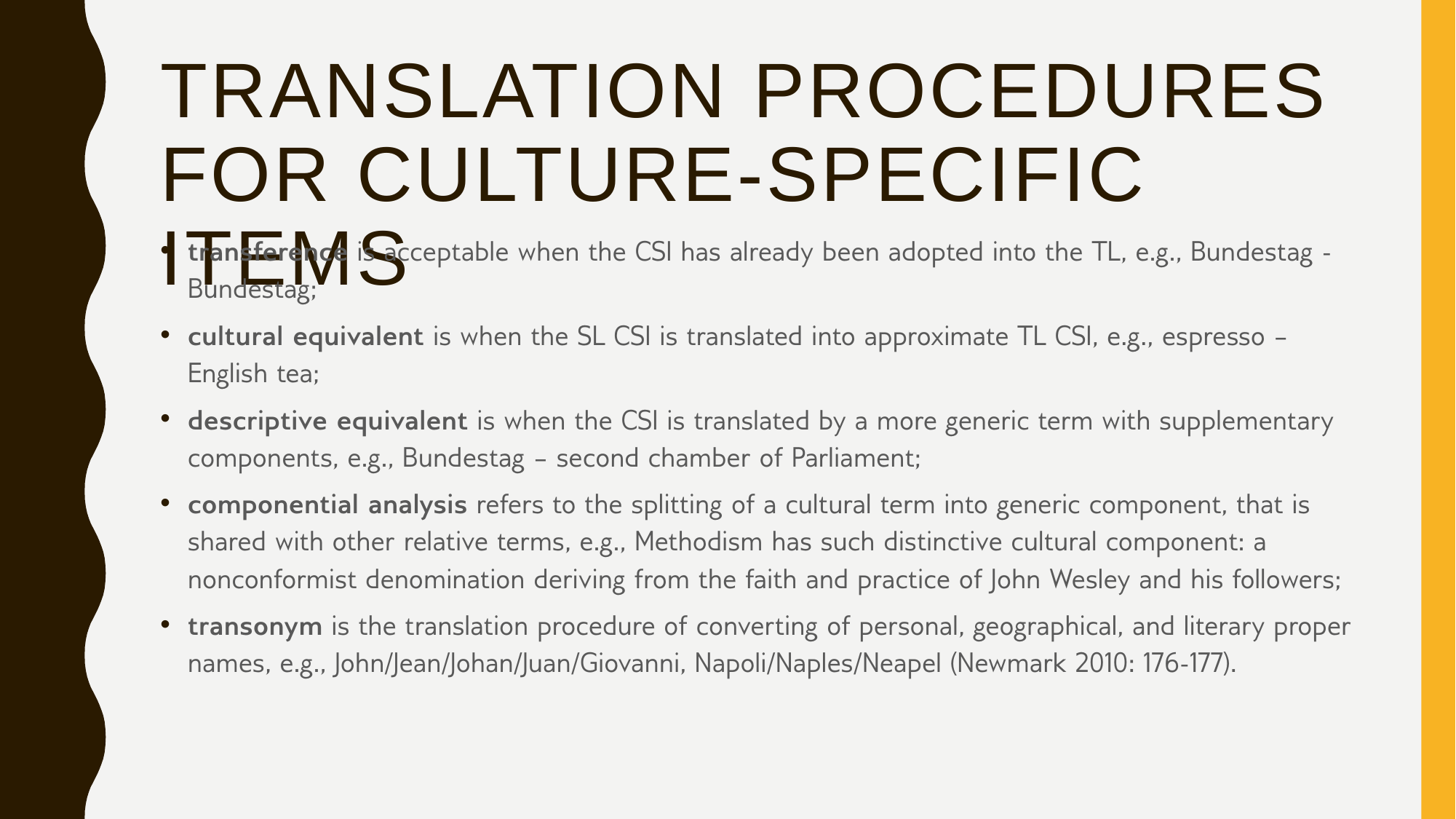

# Translation Procedures for Culture-Specific Items
transference is acceptable when the CSI has already been adopted into the TL, e.g., Bundestag - Bundestag;
cultural equivalent is when the SL CSI is translated into approximate TL CSI, e.g., espresso – English tea;
descriptive equivalent is when the CSI is translated by a more generic term with supplementary components, e.g., Bundestag – second chamber of Parliament;
componential analysis refers to the splitting of a cultural term into generic component, that is shared with other relative terms, e.g., Methodism has such distinctive cultural component: a nonconformist denomination deriving from the faith and practice of John Wesley and his followers;
transonym is the translation procedure of converting of personal, geographical, and literary proper names, e.g., John/Jean/Johan/Juan/Giovanni, Napoli/Naples/Neapel (Newmark 2010: 176-177).